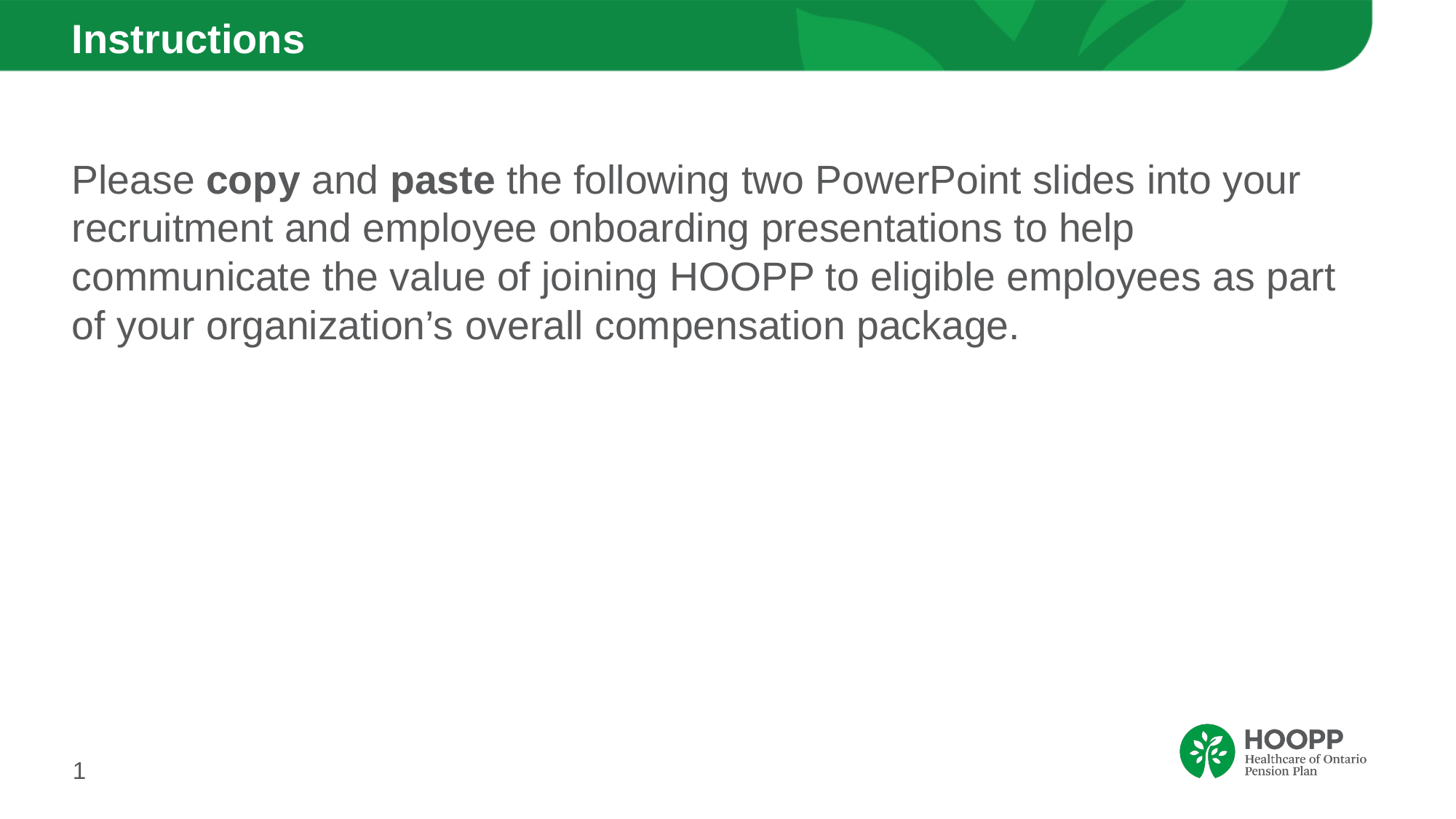

Instructions
Please copy and paste the following two PowerPoint slides into your recruitment and employee onboarding presentations to help communicate the value of joining HOOPP to eligible employees as part of your organization’s overall compensation package.
1